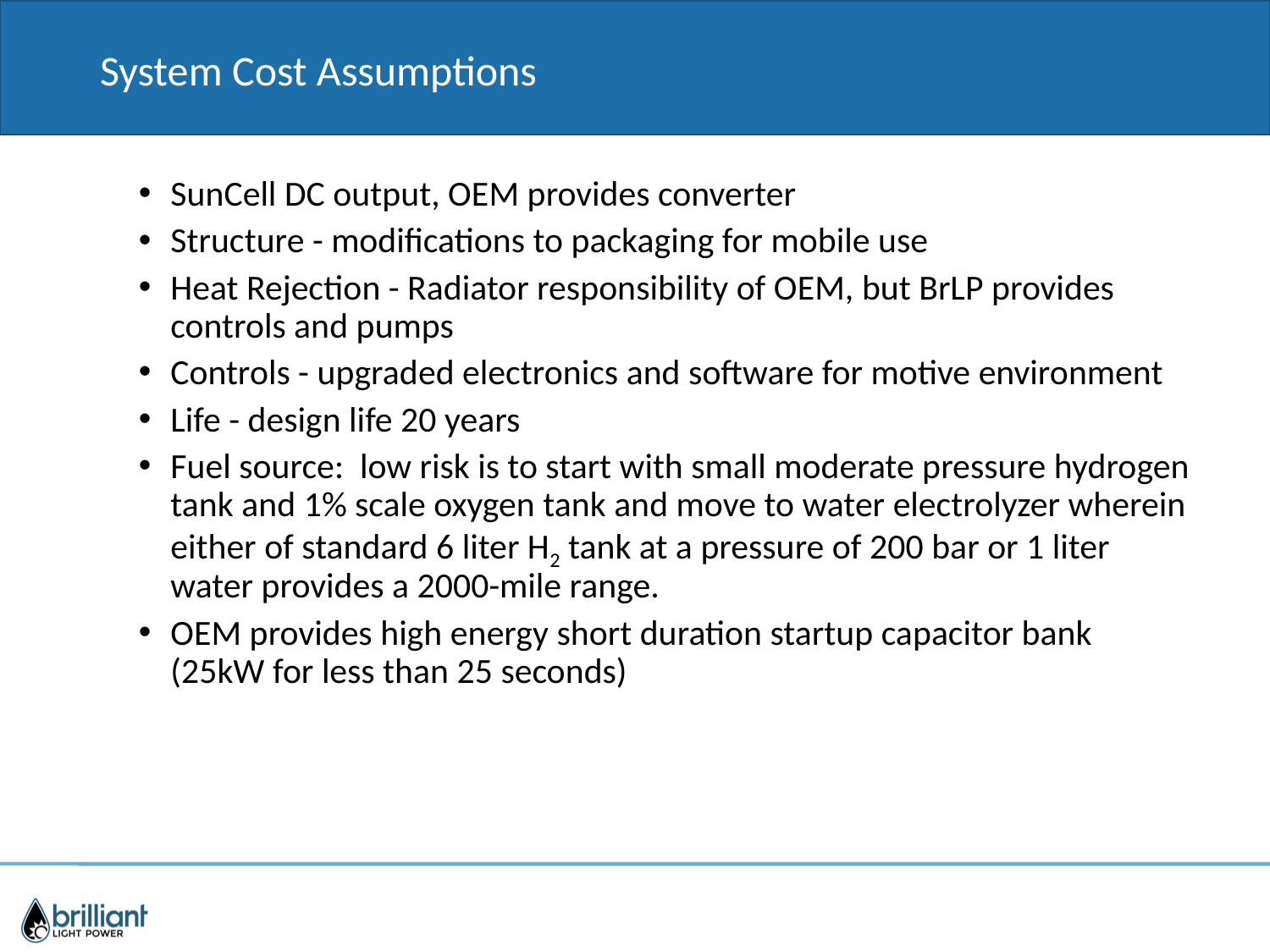

# System Cost Assumptions
SunCell DC output, OEM provides converter
Structure - modifications to packaging for mobile use
Heat Rejection - Radiator responsibility of OEM, but BrLP provides controls and pumps
Controls - upgraded electronics and software for motive environment
Life - design life 20 years
Fuel source:  low risk is to start with small moderate pressure hydrogen tank and 1% scale oxygen tank and move to water electrolyzer wherein either of standard 6 liter H2 tank at a pressure of 200 bar or 1 liter water provides a 2000-mile range.
OEM provides high energy short duration startup capacitor bank (25kW for less than 25 seconds)